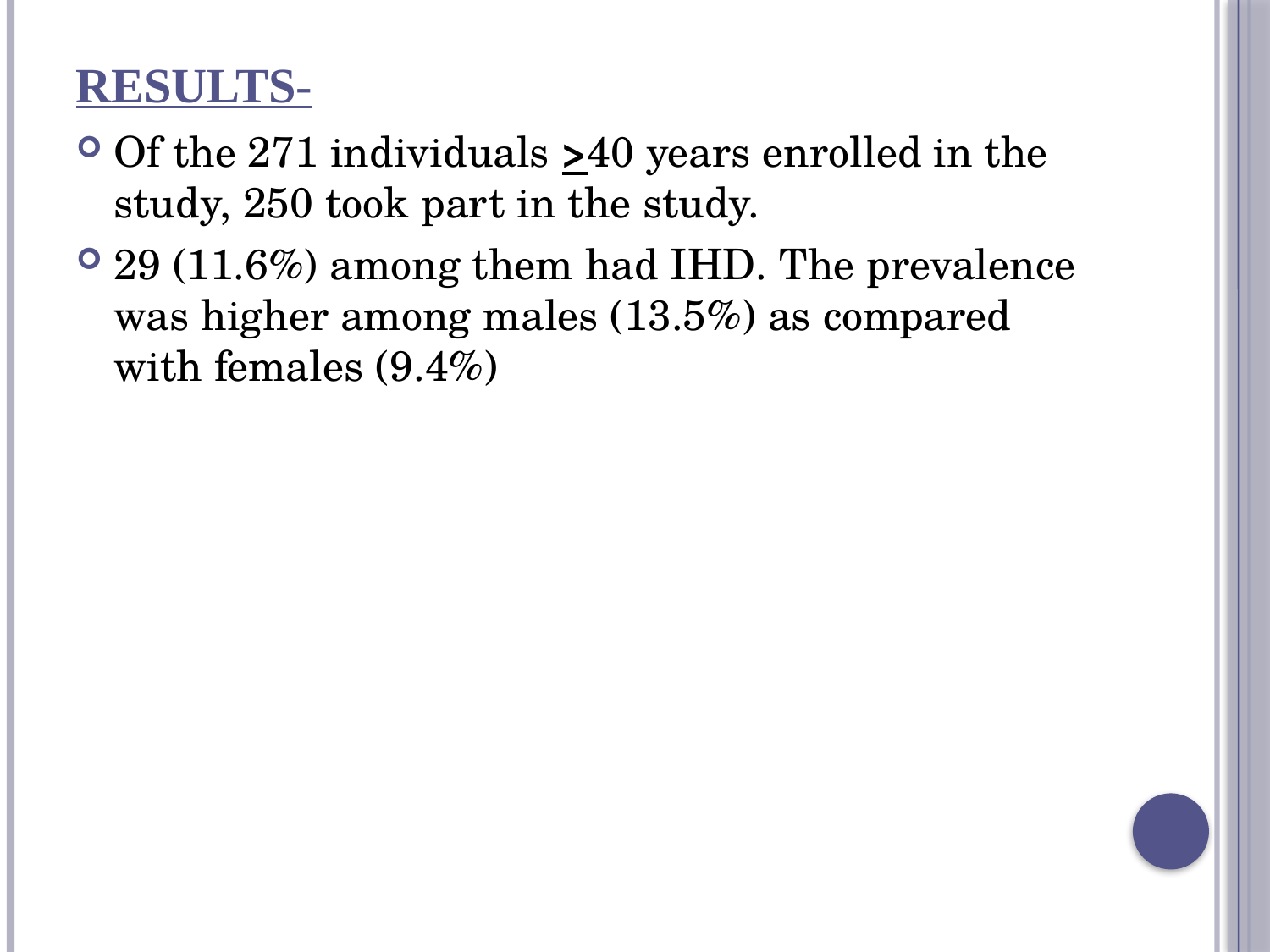

# Results-
Of the 271 individuals >40 years enrolled in the study, 250 took part in the study.
29 (11.6%) among them had IHD. The prevalence was higher among males (13.5%) as compared with females (9.4%)